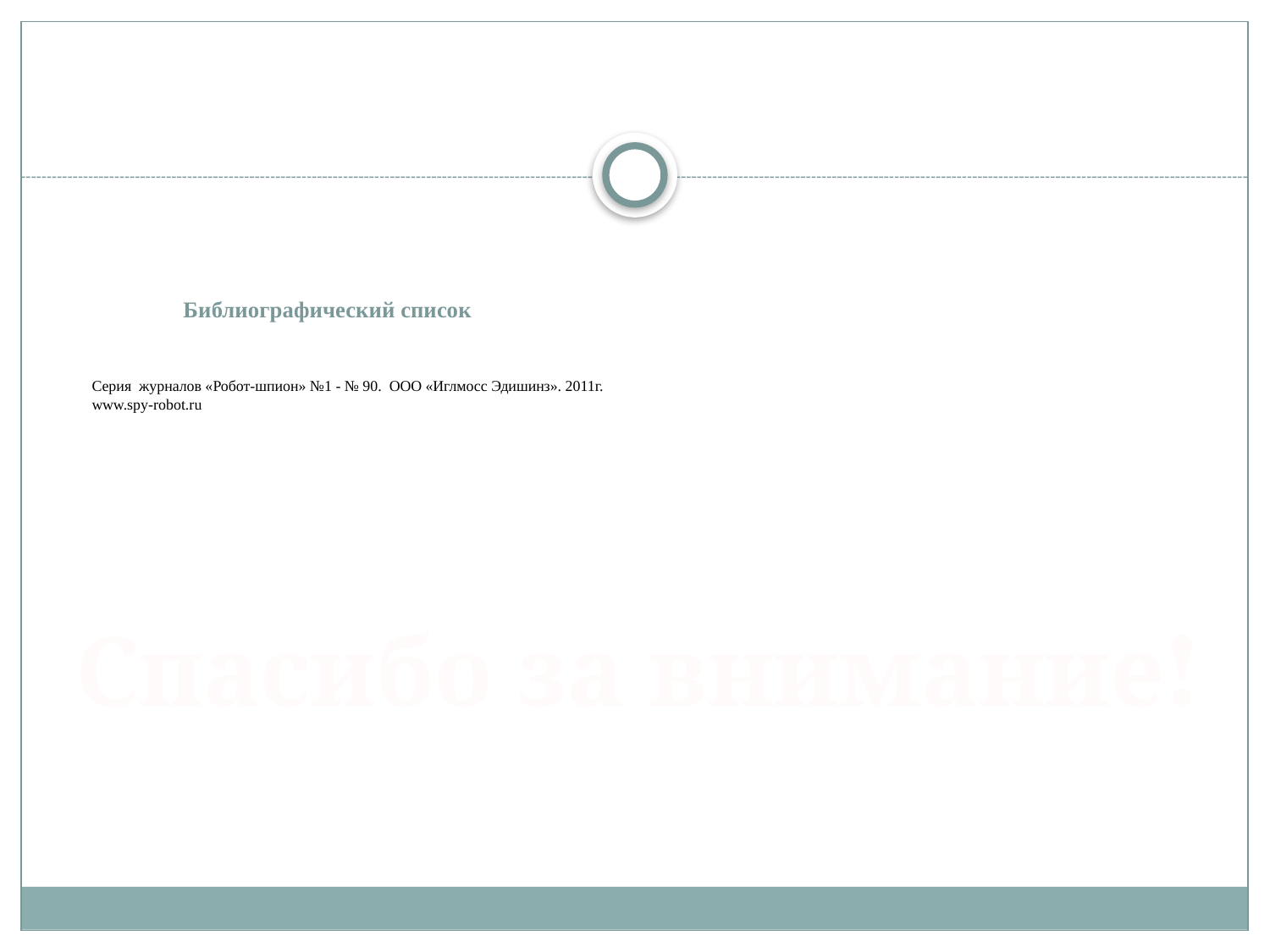

# Библиографический список   Серия  журналов «Робот-шпион» №1 - № 90.  ООО «Иглмосс Эдишинз». 2011г. www.spy-robot.ru
Спасибо за внимание!